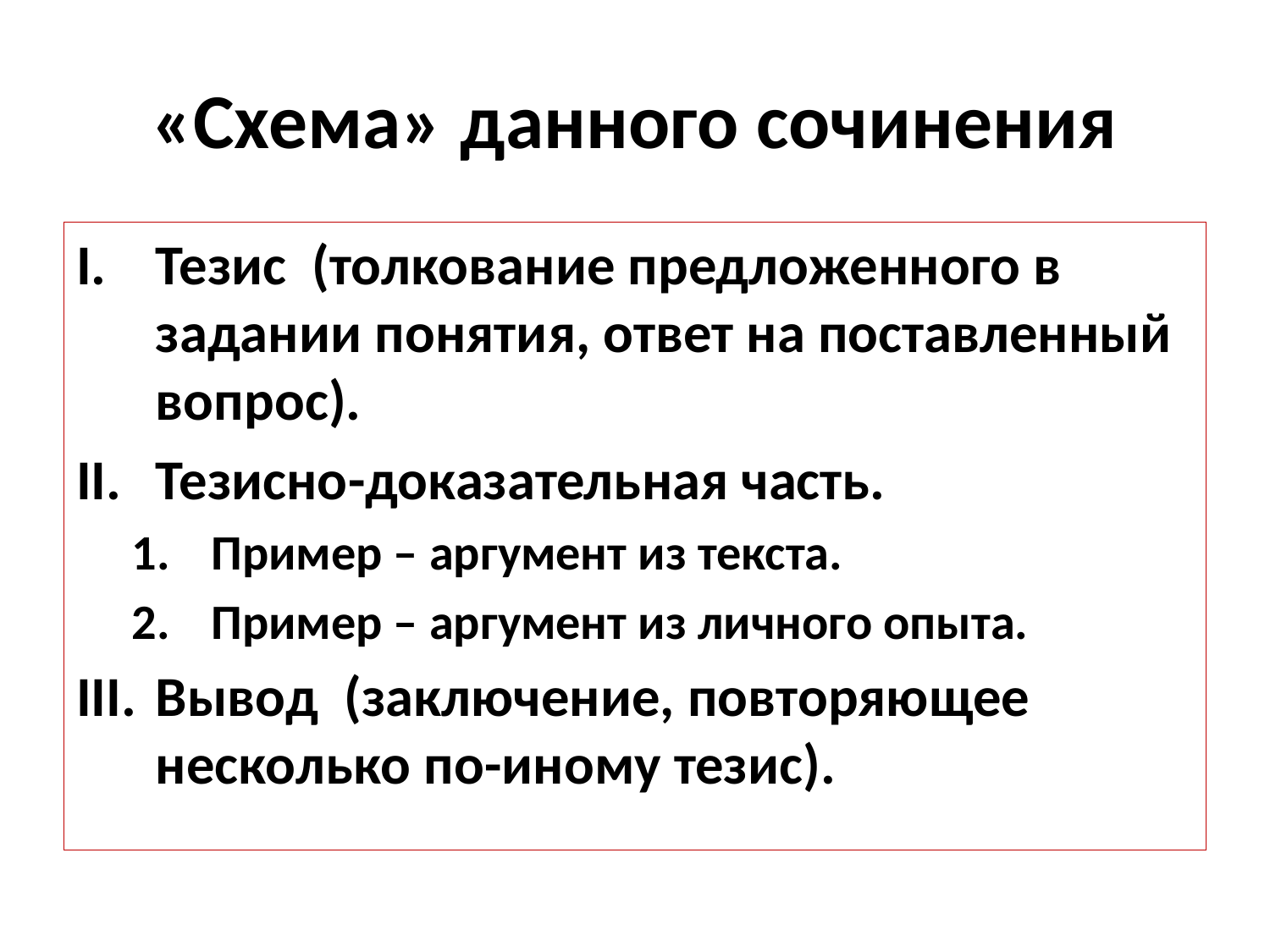

# «Схема» данного сочинения
Тезис  (толкование предложенного в задании понятия, ответ на поставленный вопрос).
Тезисно-доказательная часть.
Пример – аргумент из текста.
Пример – аргумент из личного опыта.
Вывод  (заключение, повторяющее несколько по-иному тезис).